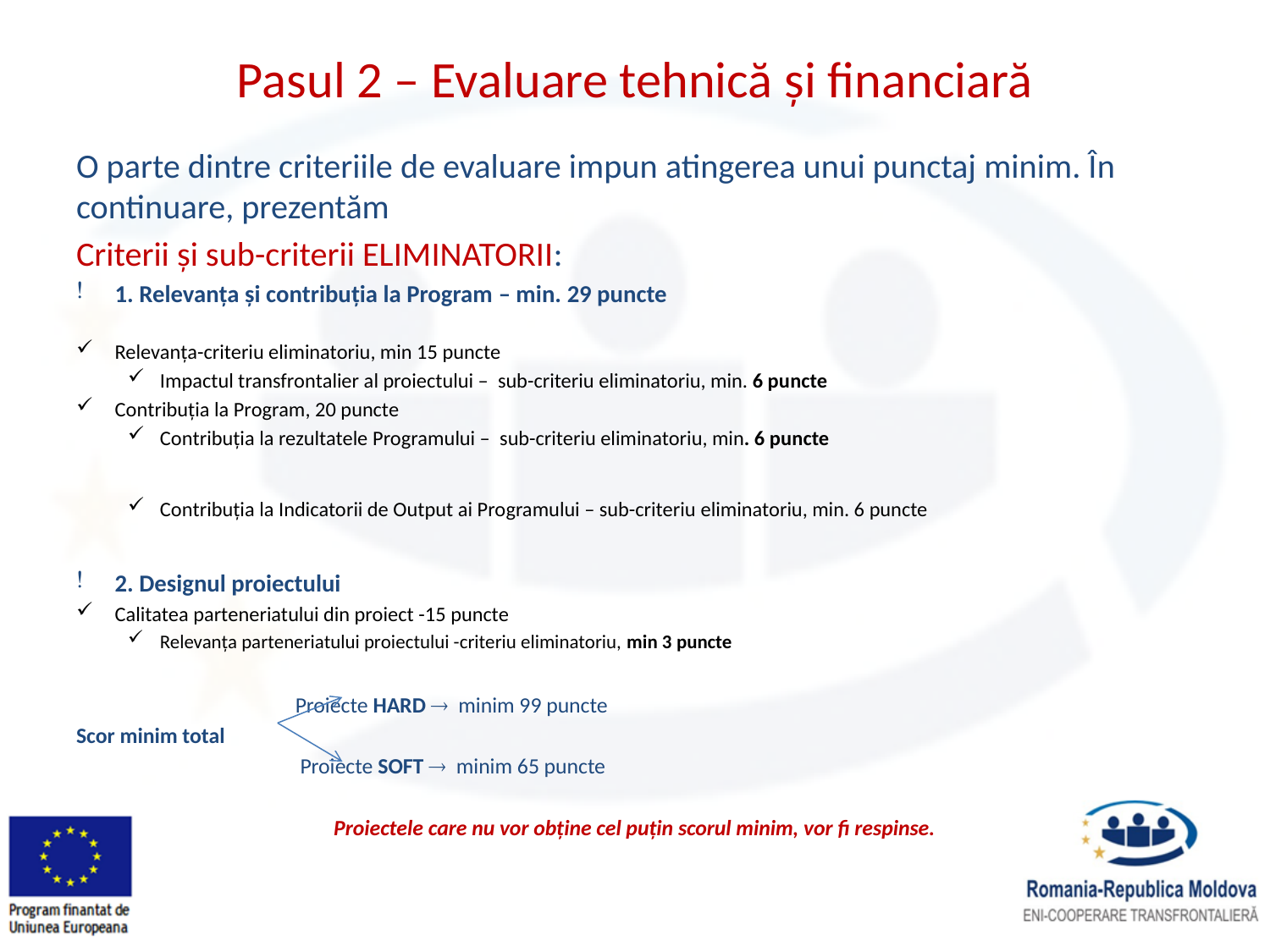

# Pasul 2 – Evaluare tehnică şi financiară
O parte dintre criteriile de evaluare impun atingerea unui punctaj minim. În continuare, prezentăm
Criterii şi sub-criterii ELIMINATORII:
1. Relevanţa şi contribuţia la Program – min. 29 puncte

Relevanța-criteriu eliminatoriu, min 15 puncte
Impactul transfrontalier al proiectului –  sub-criteriu eliminatoriu, min. 6 puncte
Contribuția la Program, 20 puncte
Contribuţia la rezultatele Programului –  sub-criteriu eliminatoriu, min. 6 puncte

Contribuţia la Indicatorii de Output ai Programului – sub-criteriu eliminatoriu, min. 6 puncte

2. Designul proiectului
Calitatea parteneriatului din proiect -15 puncte
Relevanța parteneriatului proiectului -criteriu eliminatoriu, min 3 puncte

                                             Proiecte HARD →  minim 99 puncte
Scor minim total
                                              Proiecte SOFT →  minim 65 puncte

Proiectele care nu vor obţine cel puţin scorul minim, vor fi respinse.